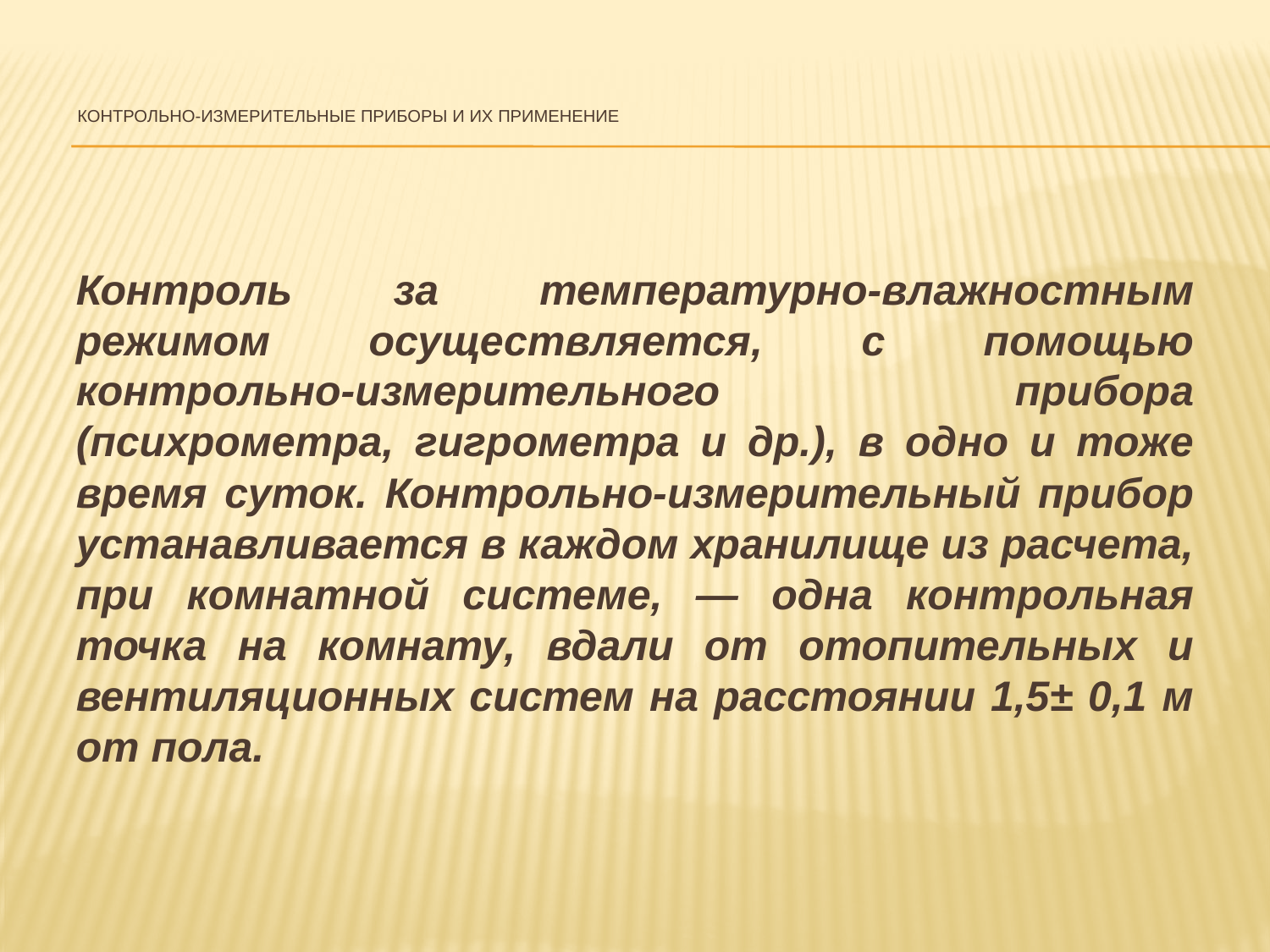

# Контрольно-измерительные приборы и их применение
Контроль за температурно-влажностным режимом осуществляется, с помощью контрольно-измерительного прибора (психрометра, гигрометра и др.), в одно и тоже время суток. Контрольно-измерительный прибор устанавливается в каждом хранилище из расчета, при комнатной системе, — одна контрольная точка на комнату, вдали от отопительных и вентиляционных систем на расстоянии 1,5± 0,1 м от пола.